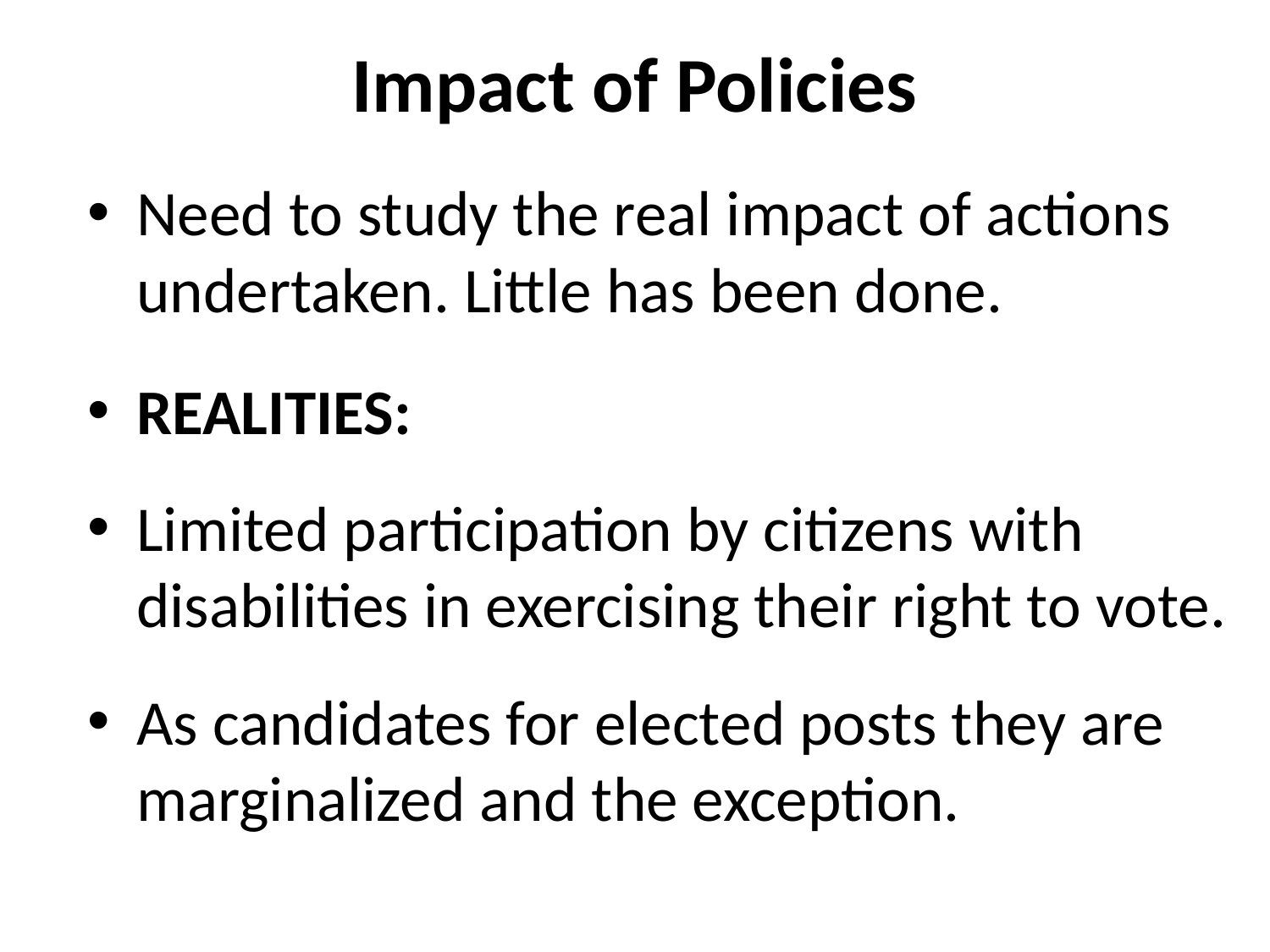

# Impact of Policies
Need to study the real impact of actions undertaken. Little has been done.

REALITIES:

Limited participation by citizens with disabilities in exercising their right to vote.

As candidates for elected posts they are marginalized and the exception.